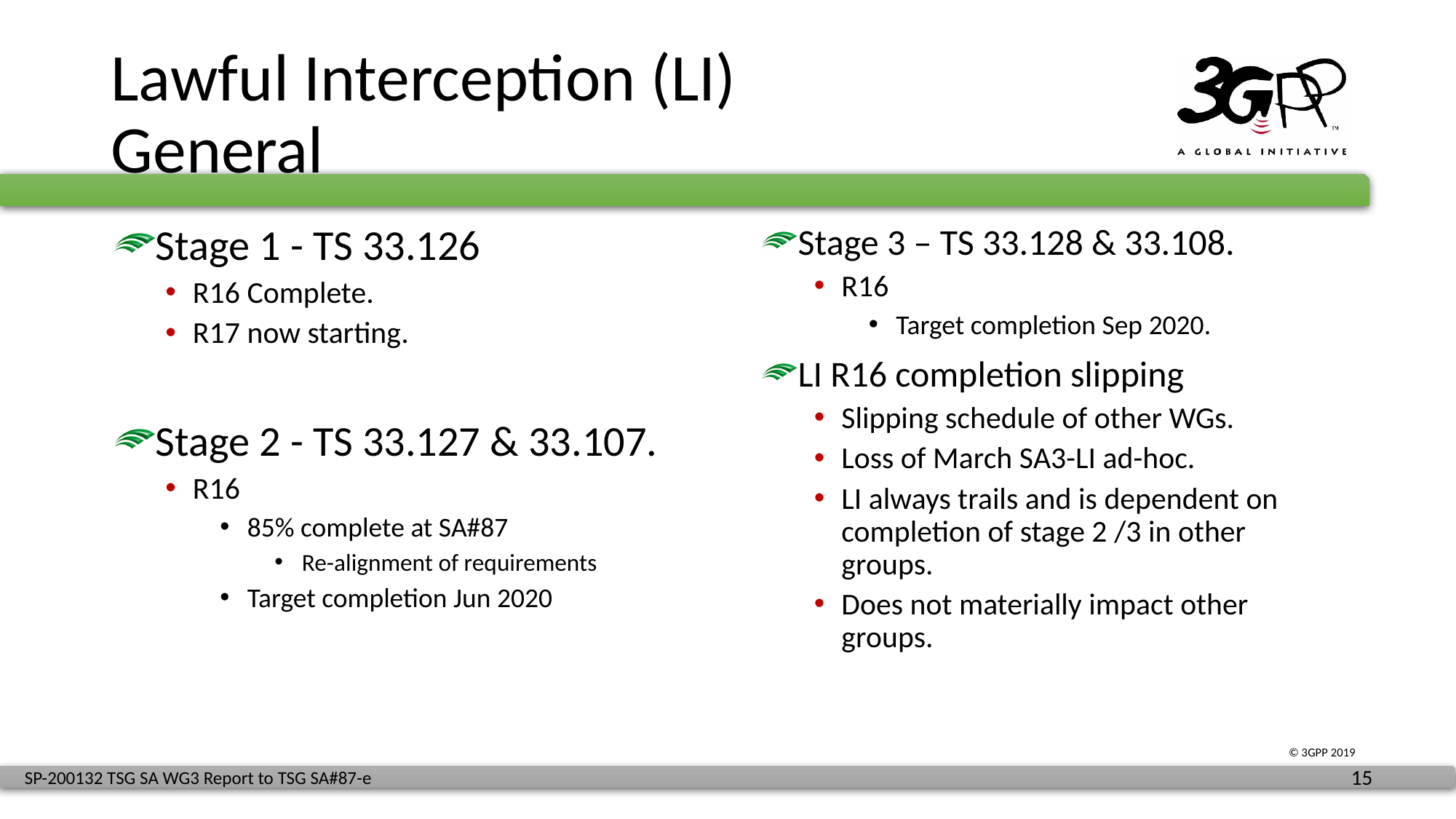

# Lawful Interception (LI) General
Stage 1 - TS 33.126
R16 Complete.
R17 now starting.

Stage 2 - TS 33.127 & 33.107.
R16
85% complete at SA#87
Re-alignment of requirements
Target completion Jun 2020

Stage 3 – TS 33.128 & 33.108.
R16
Target completion Sep 2020.
LI R16 completion slipping
Slipping schedule of other WGs.
Loss of March SA3-LI ad-hoc.
LI always trails and is dependent on completion of stage 2 /3 in other groups.
Does not materially impact other groups.